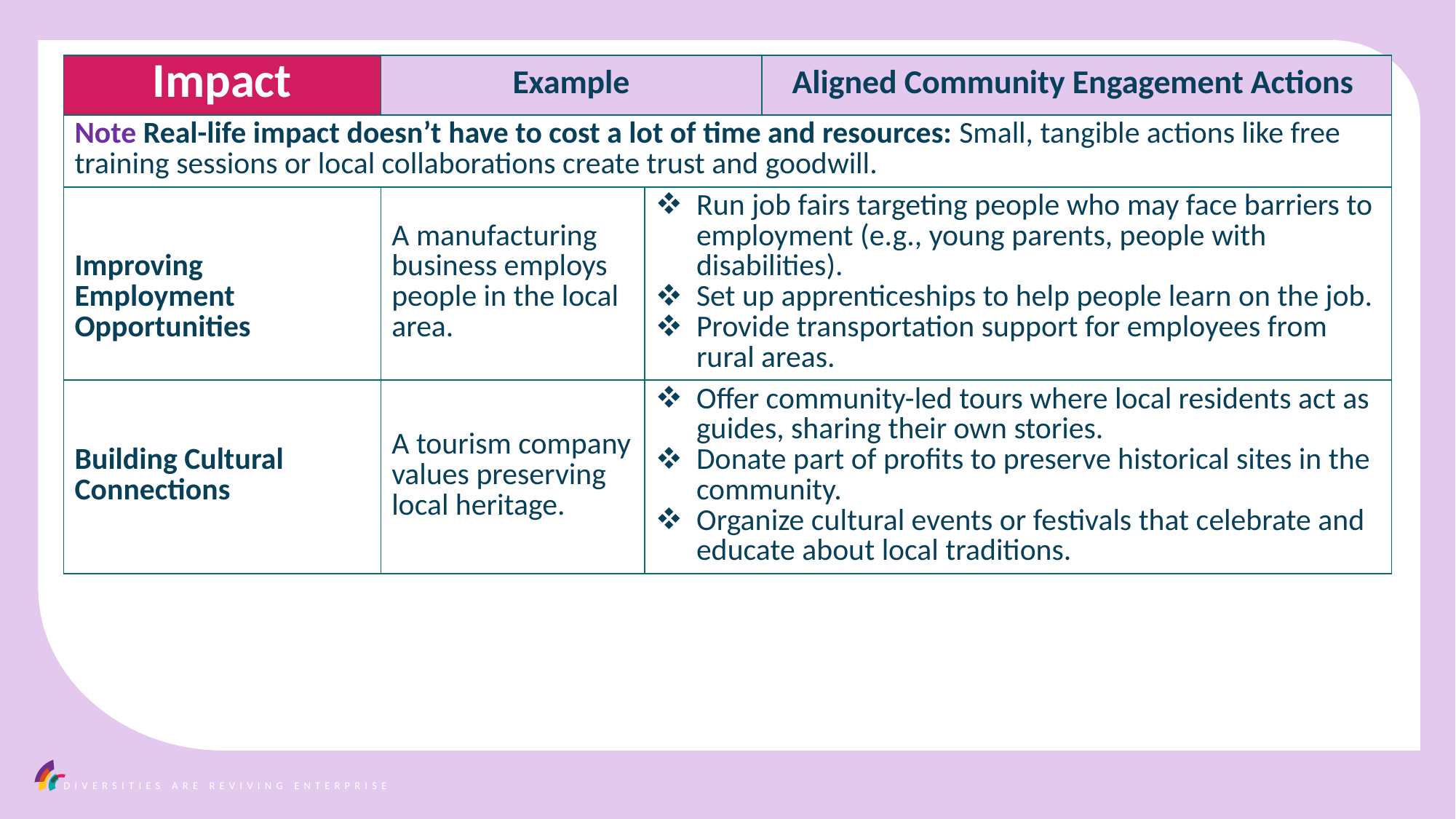

| Impact | Example |  | Aligned Community Engagement Actions |
| --- | --- | --- | --- |
| Note Real-life impact doesn’t have to cost a lot of time and resources: Small, tangible actions like free training sessions or local collaborations create trust and goodwill. |  |  |  |
| Improving Employment Opportunities | A manufacturing business employs people in the local area. | Run job fairs targeting people who may face barriers to employment (e.g., young parents, people with disabilities). Set up apprenticeships to help people learn on the job. Provide transportation support for employees from rural areas. | Run job fairs targeting people who may face barriers to employment (e.g., young parents, people with disabilities). Set up apprenticeships to help people learn on the job. Provide transportation support for employees from rural areas. |
| Building Cultural Connections | A tourism company values preserving local heritage. | Offer community-led tours where local residents act as guides, sharing their own stories. Donate part of profits to preserve historical sites in the community. Organize cultural events or festivals that celebrate and educate about local traditions. | Offer community-led tours where local residents act as guides, sharing their own stories. Donate part of profits to preserve historical sites in the community. Organize cultural events or festivals that celebrate and educate about local traditions. |